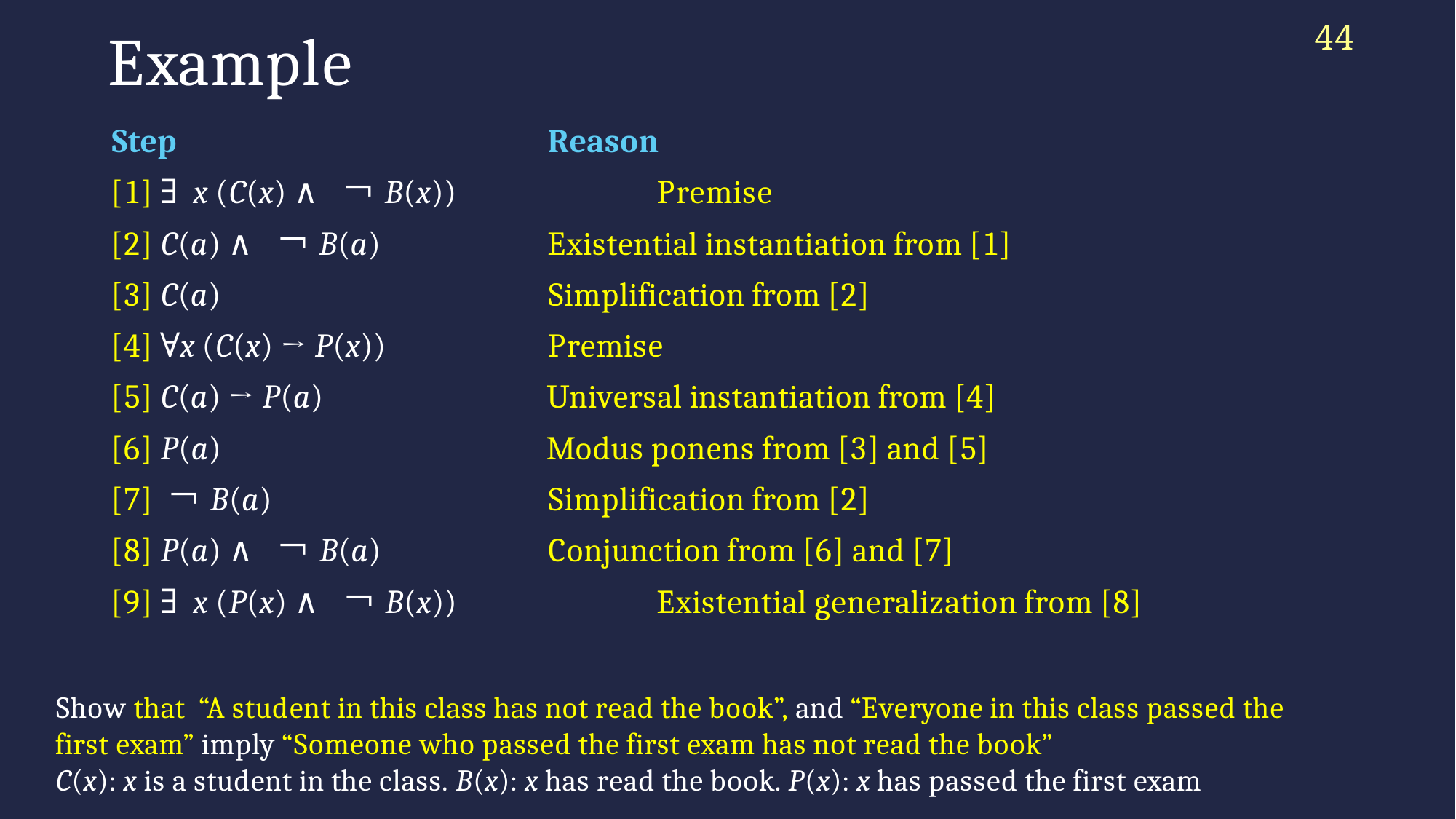

# Example
44
Step 				Reason
[1] ∃x (C(x) ∧ ￢B(x)) 		Premise
[2] C(a) ∧ ￢B(a) 		Existential instantiation from [1]
[3] C(a) 			Simplification from [2]
[4] ∀x (C(x) → P(x)) 		Premise
[5] C(a) → P(a) 		Universal instantiation from [4]
[6] P(a) 			Modus ponens from [3] and [5]
[7] ￢B(a) 			Simplification from [2]
[8] P(a) ∧ ￢B(a) 		Conjunction from [6] and [7]
[9] ∃x (P(x) ∧ ￢B(x)) 		Existential generalization from [8]
Show that  “A student in this class has not read the book”, and “Everyone in this class passed the first exam” imply “Someone who passed the first exam has not read the book”
C(x): x is a student in the class. B(x): x has read the book. P(x): x has passed the first exam